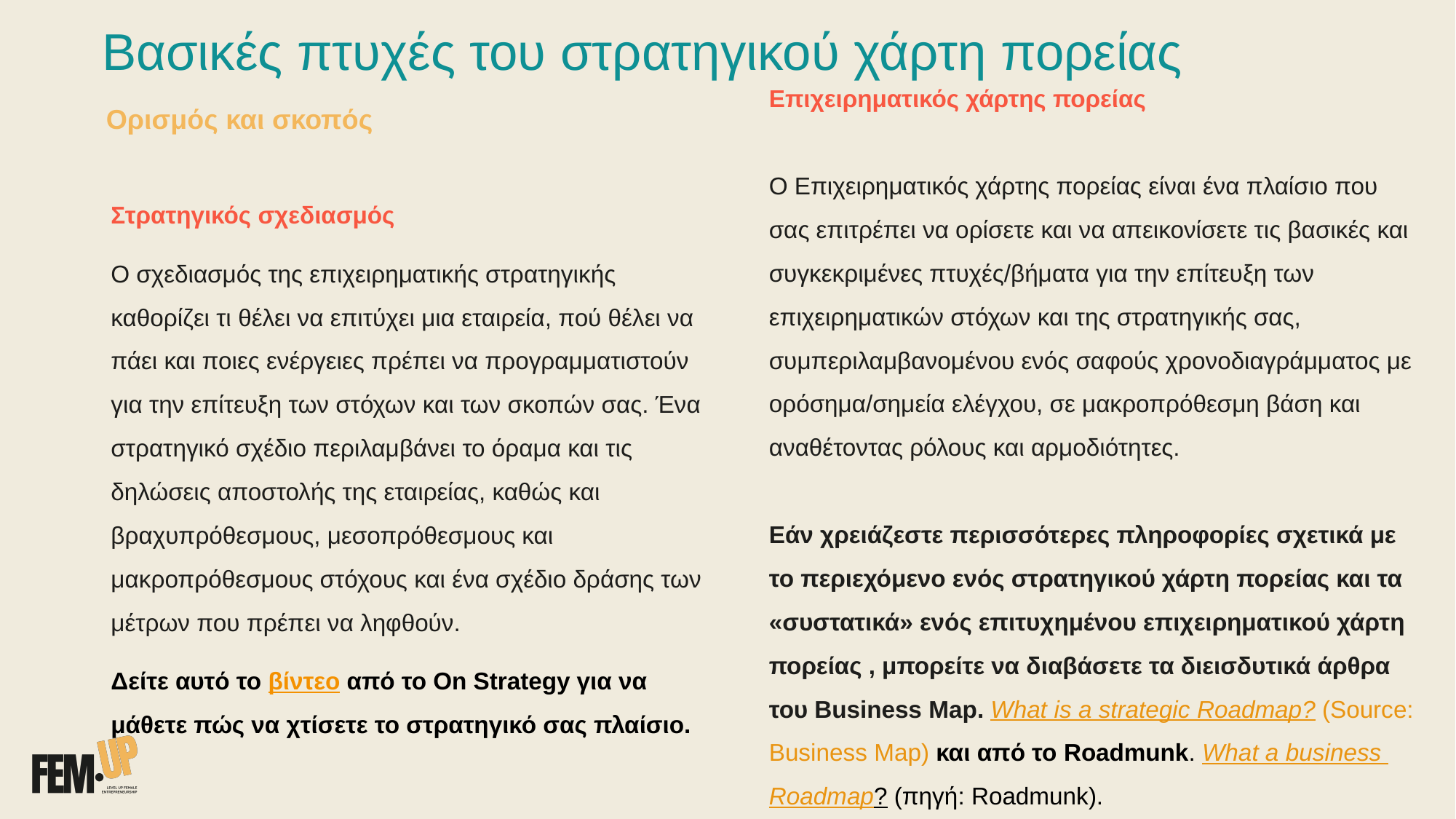

# Βασικές πτυχές του στρατηγικού χάρτη πορείας
Επιχειρηματικός χάρτης πορείας

Ο Επιχειρηματικός χάρτης πορείας είναι ένα πλαίσιο που σας επιτρέπει να ορίσετε και να απεικονίσετε τις βασικές και συγκεκριμένες πτυχές/βήματα για την επίτευξη των επιχειρηματικών στόχων και της στρατηγικής σας, συμπεριλαμβανομένου ενός σαφούς χρονοδιαγράμματος με ορόσημα/σημεία ελέγχου, σε μακροπρόθεσμη βάση και αναθέτοντας ρόλους και αρμοδιότητες.

Εάν χρειάζεστε περισσότερες πληροφορίες σχετικά με το περιεχόμενο ενός στρατηγικού χάρτη πορείας και τα «συστατικά» ενός επιτυχημένου επιχειρηματικού χάρτη πορείας , μπορείτε να διαβάσετε τα διεισδυτικά άρθρα του Business Map. What is a strategic Roadmap? (Source: Business Map) και από το Roadmunk. What a business Roadmap? (πηγή: Roadmunk).
Ορισμός και σκοπός
Στρατηγικός σχεδιασμός
Ο σχεδιασμός της επιχειρηματικής στρατηγικής καθορίζει τι θέλει να επιτύχει μια εταιρεία, πού θέλει να πάει και ποιες ενέργειες πρέπει να προγραμματιστούν για την επίτευξη των στόχων και των σκοπών σας. Ένα στρατηγικό σχέδιο περιλαμβάνει το όραμα και τις δηλώσεις αποστολής της εταιρείας, καθώς και βραχυπρόθεσμους, μεσοπρόθεσμους και μακροπρόθεσμους στόχους και ένα σχέδιο δράσης των μέτρων που πρέπει να ληφθούν.
Δείτε αυτό το βίντεο από το On Strategy για να μάθετε πώς να χτίσετε το στρατηγικό σας πλαίσιο.